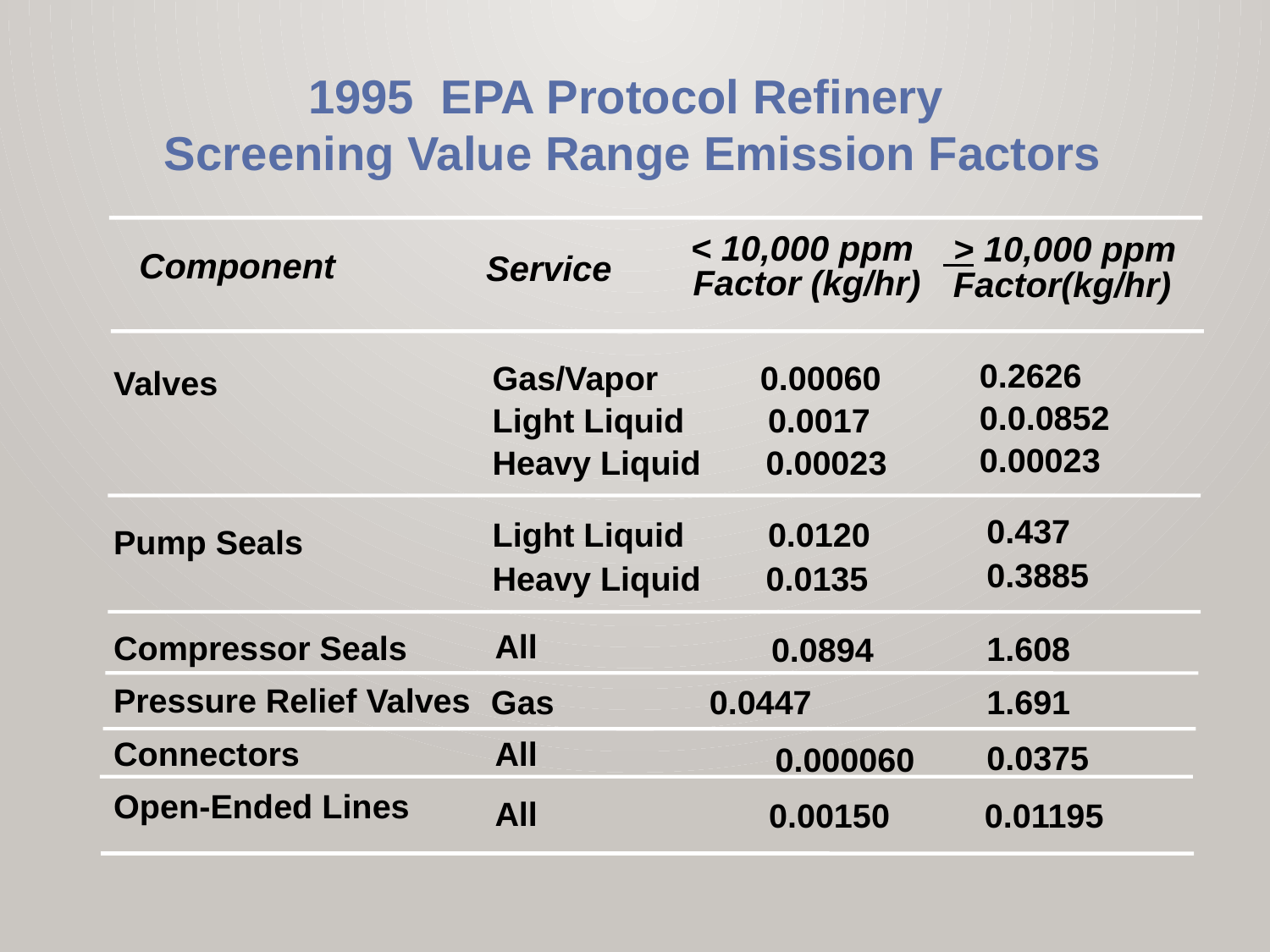

1995  EPA Protocol Refinery
Screening Value Range Emission Factors

< 10,000 ppm
Factor (kg/hr)
 > 10,000 ppm
 Factor(kg/hr)
Component
Service

Valves

Pump Seals

Compressor Seals
Pressure Relief Valves
Connectors
Open-Ended Lines
0.2626
0.0.0852
0.00023
Gas/Vapor           0.00060
Light Liquid         0.0017
Heavy Liquid       0.00023

0.437
0.3885
Light Liquid         0.0120
Heavy Liquid       0.0135
All

   0.0894
1.608
Gas			   0.0447
1.691

All
0.0375
    0.000060

All

0.00150
  0.01195